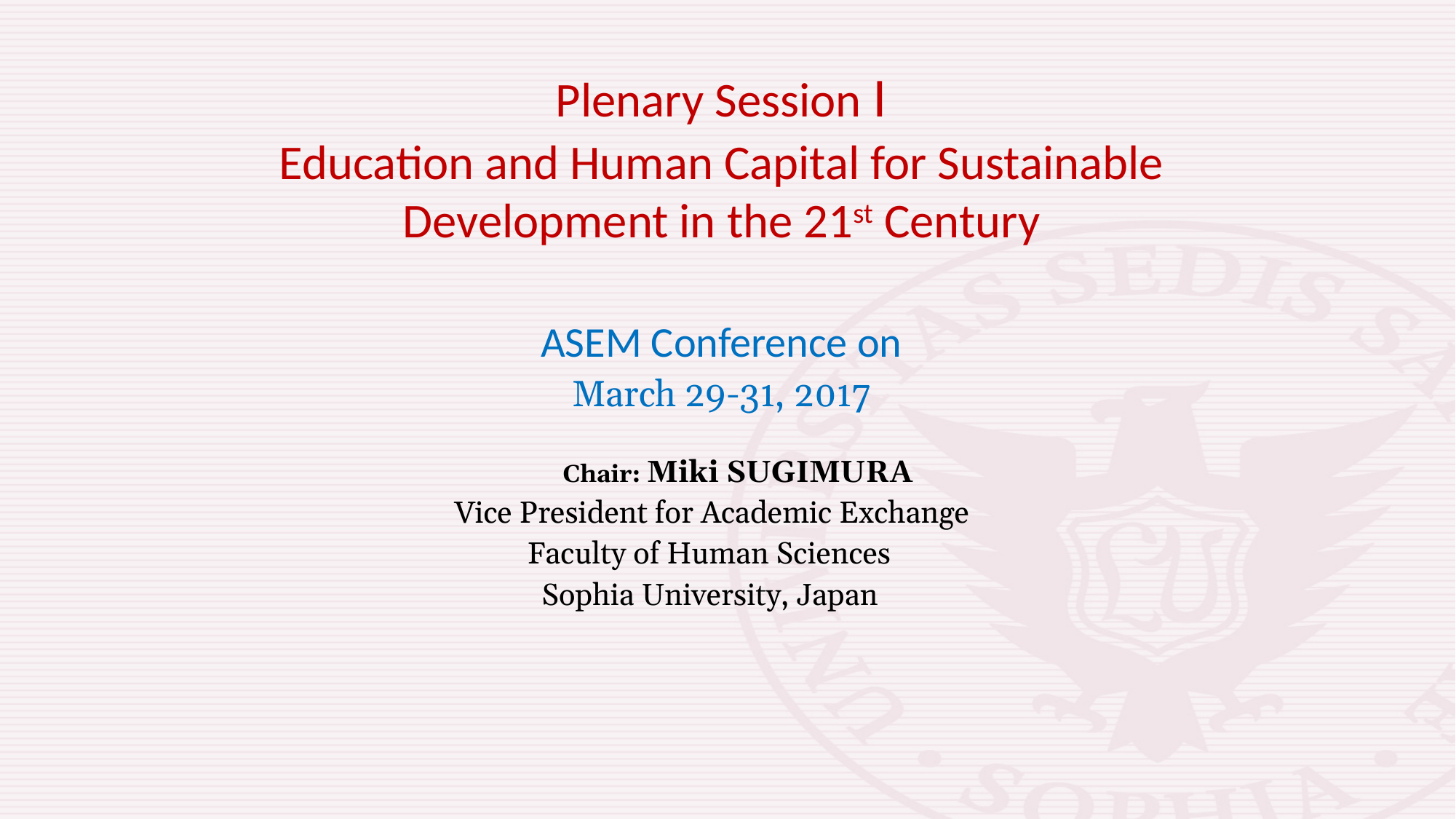

Plenary Session Ⅰ
Education and Human Capital for Sustainable Development in the 21st Century

ASEM Conference on
March 29-31, 2017

                                                      Chair: Miki SUGIMURA
                               Vice President for Academic Exchange
                                         Faculty of Human Sciences
                                           Sophia University, Japan